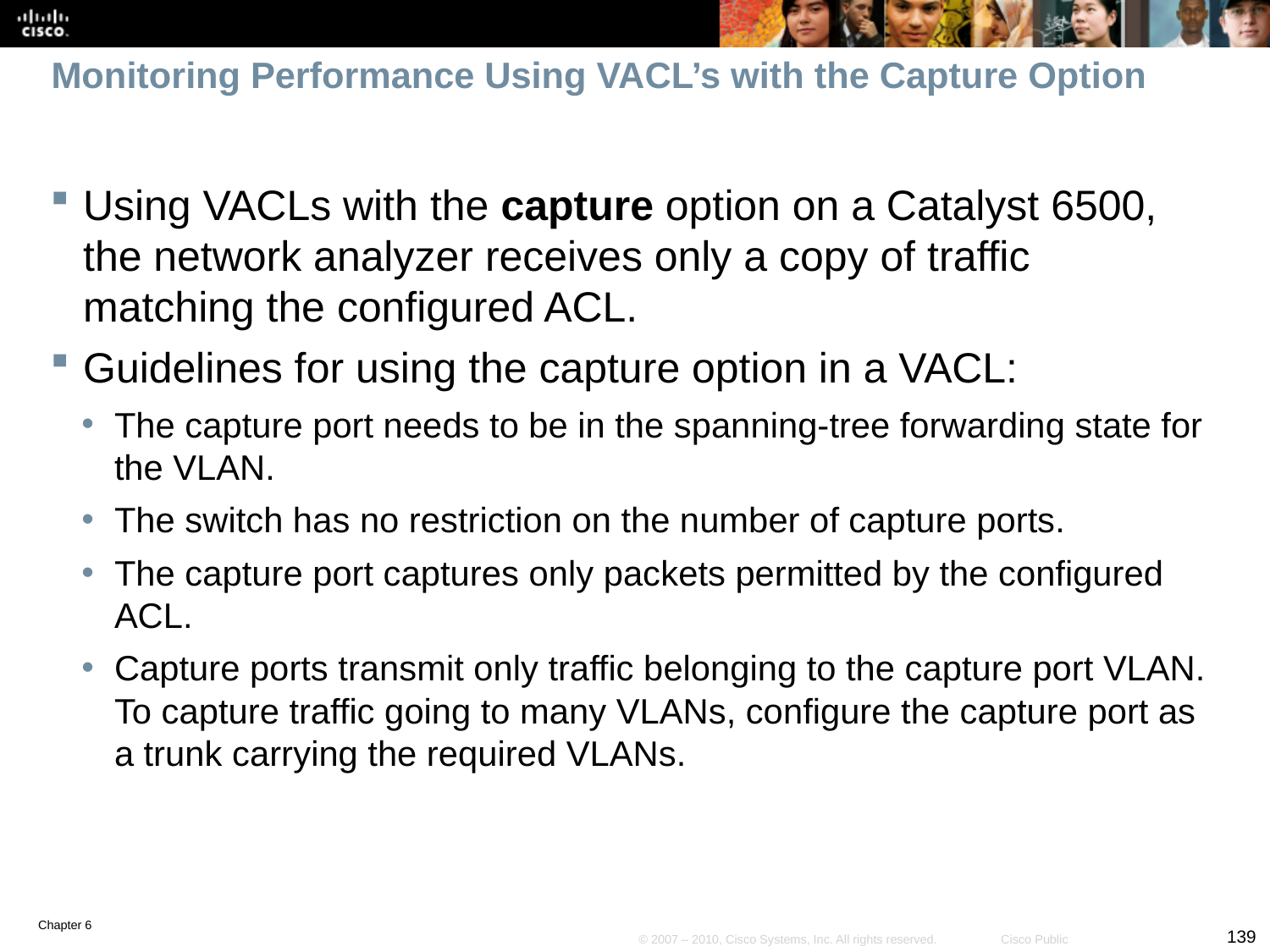

# Monitoring Performance Using VACL’s with the Capture Option
Using VACLs with the capture option on a Catalyst 6500, the network analyzer receives only a copy of traffic matching the configured ACL.
Guidelines for using the capture option in a VACL:
The capture port needs to be in the spanning-tree forwarding state for the VLAN.
The switch has no restriction on the number of capture ports.
The capture port captures only packets permitted by the configured ACL.
Capture ports transmit only traffic belonging to the capture port VLAN. To capture traffic going to many VLANs, configure the capture port as a trunk carrying the required VLANs.